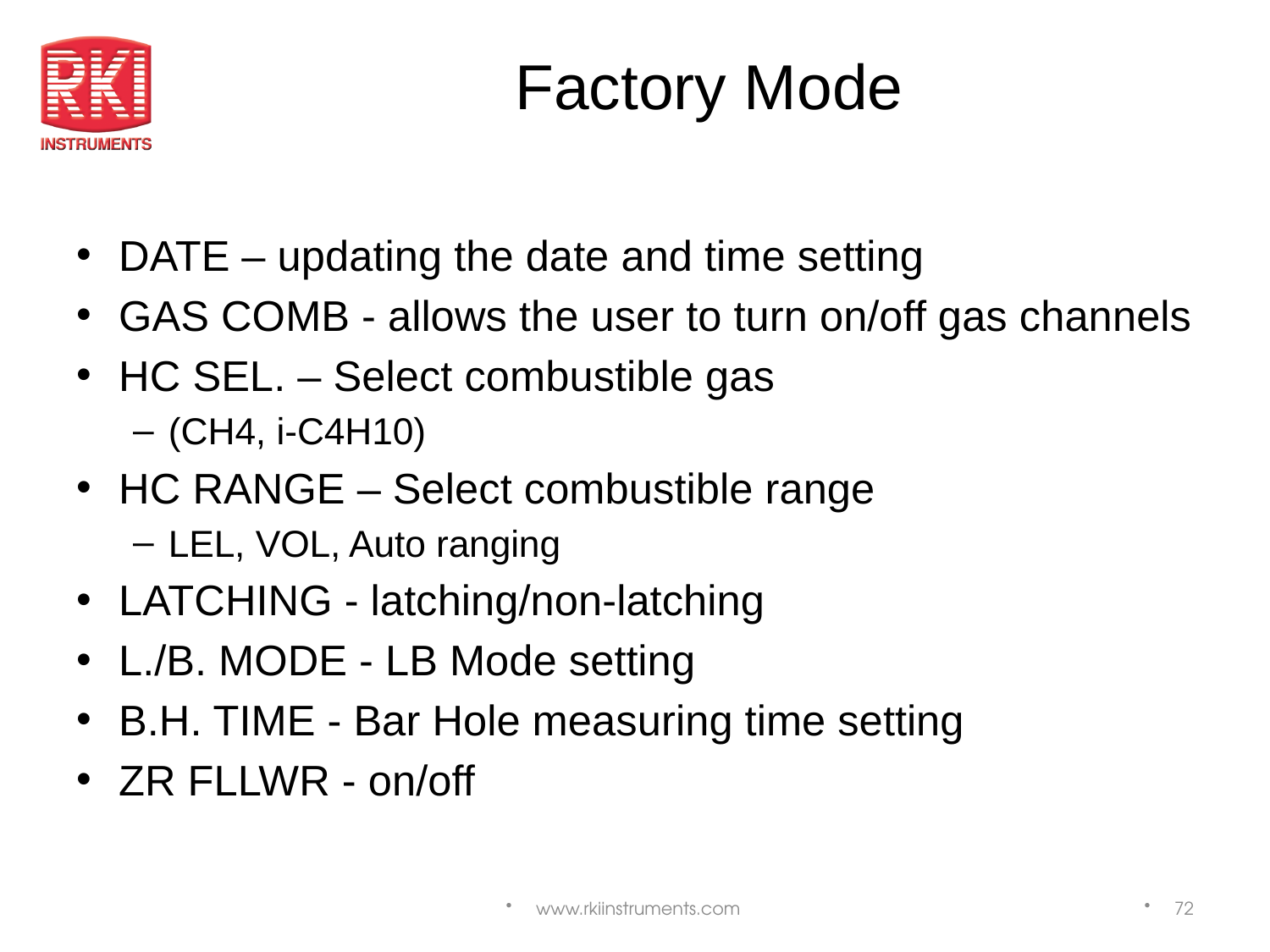

# Factory Mode
DATE – updating the date and time setting
GAS COMB - allows the user to turn on/off gas channels
HC SEL. – Select combustible gas
(CH4, i-C4H10)
HC RANGE – Select combustible range
LEL, VOL, Auto ranging
LATCHING - latching/non-latching
L./B. MODE - LB Mode setting
B.H. TIME - Bar Hole measuring time setting
ZR FLLWR - on/off
www.rkiinstruments.com
72